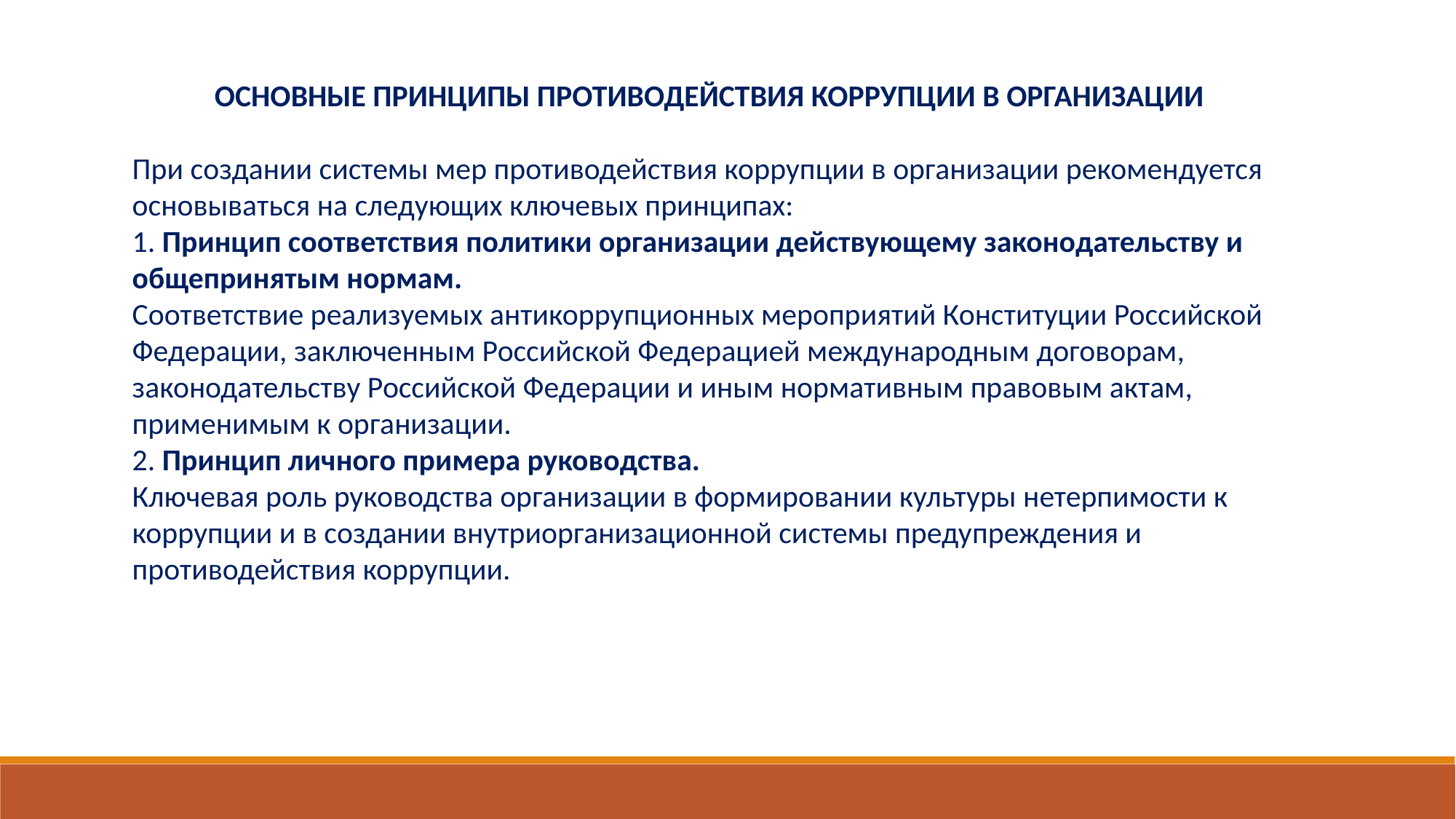

ОСНОВНЫЕ ПРИНЦИПЫ ПРОТИВОДЕЙСТВИЯ КОРРУПЦИИ В ОРГАНИЗАЦИИ

При создании системы мер противодействия коррупции в организации рекомендуется основываться на следующих ключевых принципах:
1. Принцип соответствия политики организации действующему законодательству и общепринятым нормам.
Соответствие реализуемых антикоррупционных мероприятий Конституции Российской Федерации, заключенным Российской Федерацией международным договорам, законодательству Российской Федерации и иным нормативным правовым актам, применимым к организации.
2. Принцип личного примера руководства.
Ключевая роль руководства организации в формировании культуры нетерпимости к коррупции и в создании внутриорганизационной системы предупреждения и противодействия коррупции.